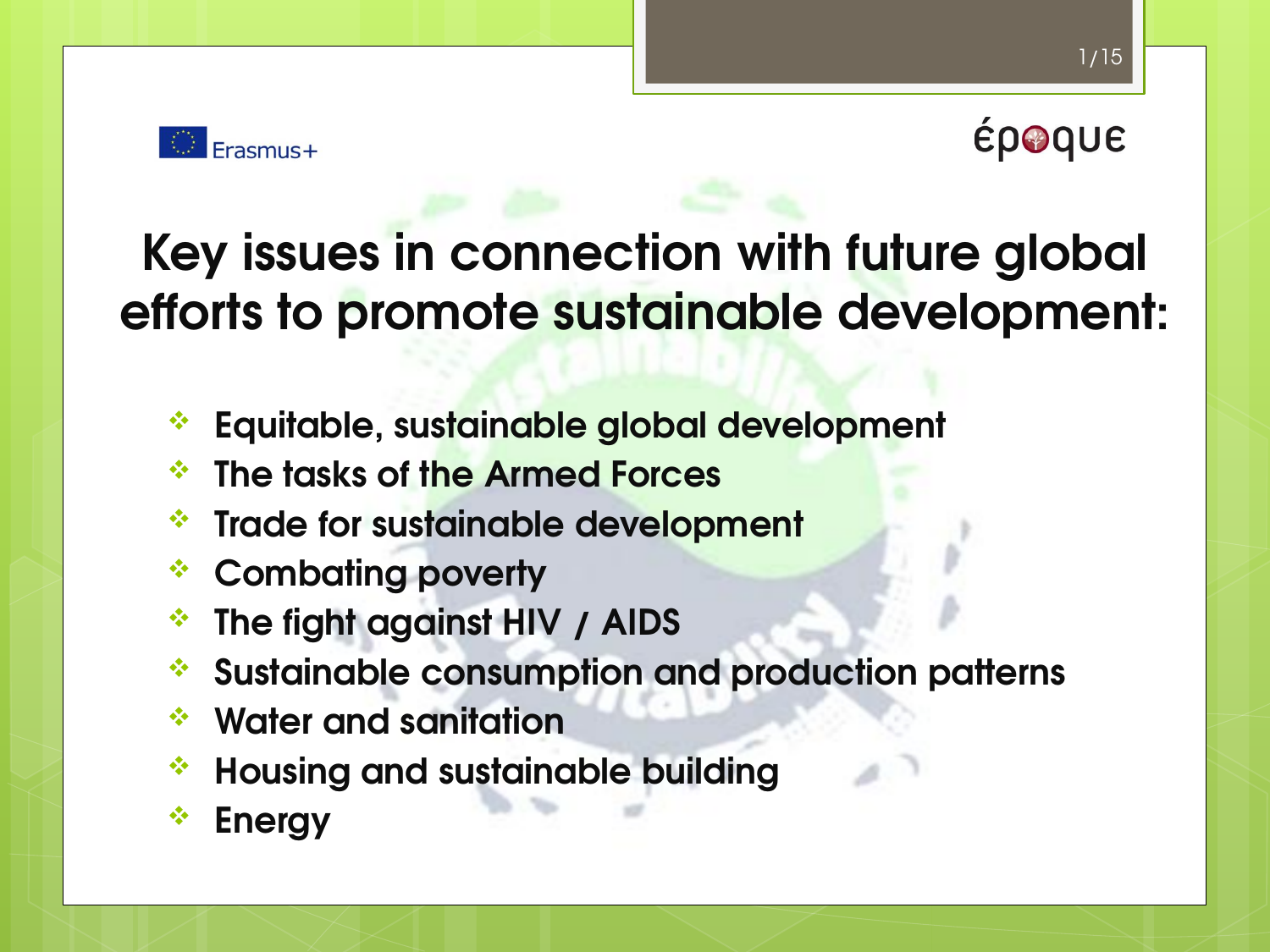

1/15
# Key issues in connection with future global efforts to promote sustainable development:
Equitable, sustainable global development
The tasks of the Armed Forces
Trade for sustainable development
Combating poverty
The fight against HIV / AIDS
Sustainable consumption and production patterns
Water and sanitation
Housing and sustainable building
Energy